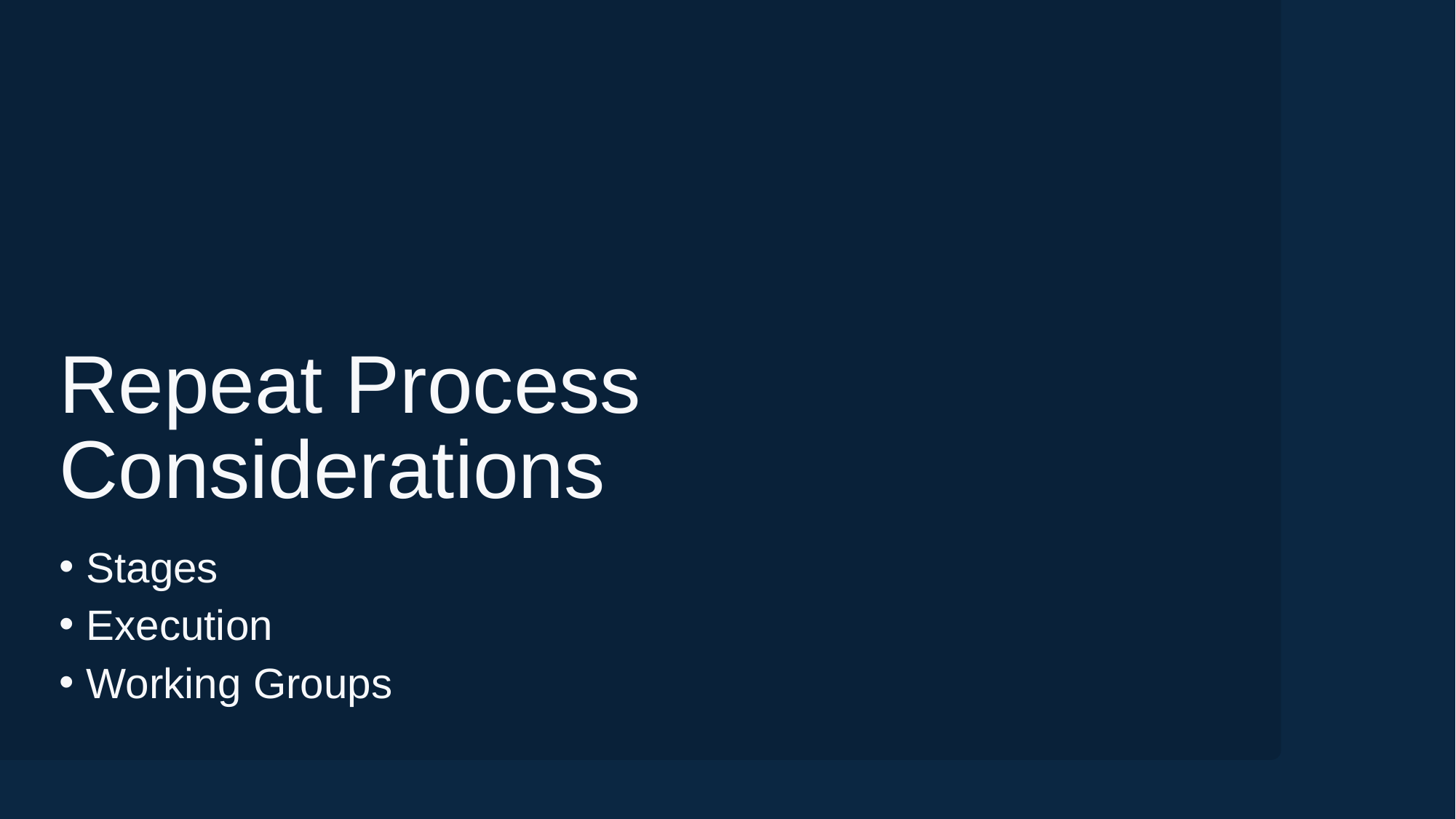

# Repeat Process Considerations
Stages
Execution
Working Groups